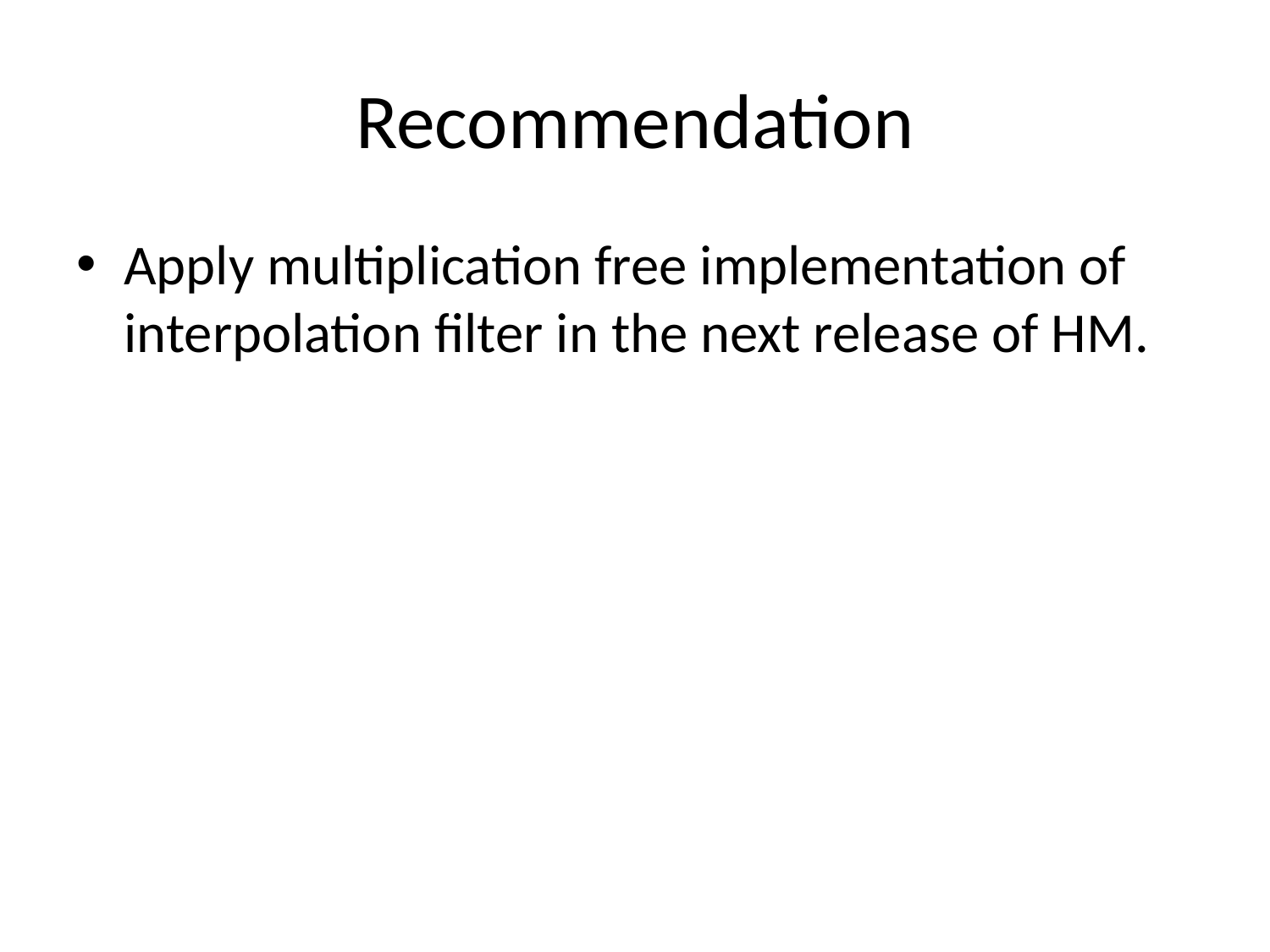

# Recommendation
Apply multiplication free implementation of interpolation filter in the next release of HM.